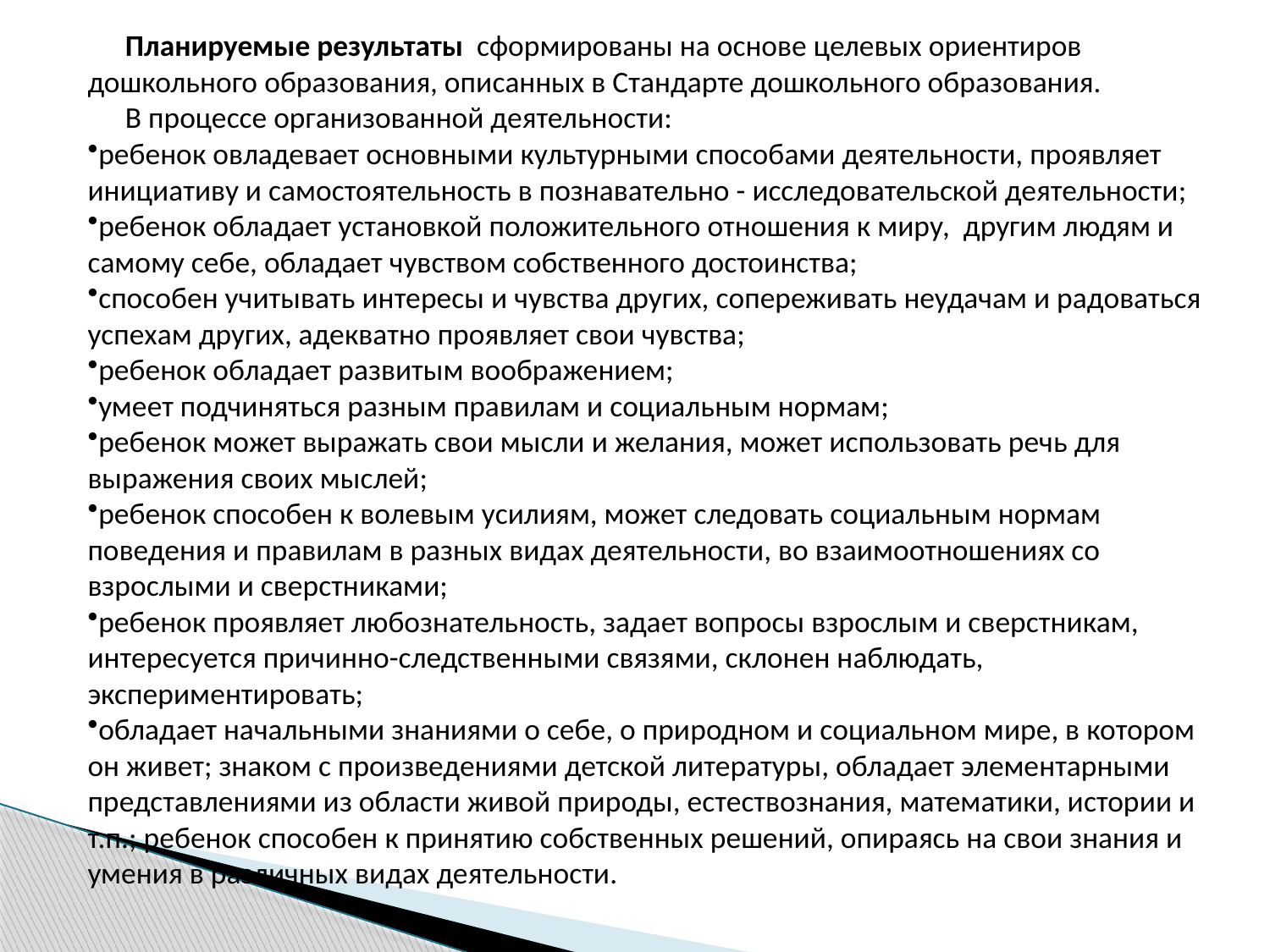

Планируемые результаты  сформированы на основе целевых ориентиров дошкольного образования, описанных в Стандарте дошкольного образования.
В процессе организованной деятельности:
ребенок овладевает основными культурными способами деятельности, проявляет инициативу и самостоятельность в познавательно - исследовательской деятельности;
ребенок обладает установкой положительного отношения к миру,  другим людям и самому себе, обладает чувством собственного достоинства;
способен учитывать интересы и чувства других, сопереживать неудачам и радоваться успехам других, адекватно проявляет свои чувства;
ребенок обладает развитым воображением;
умеет подчиняться разным правилам и социальным нормам;
ребенок может выражать свои мысли и желания, может использовать речь для выражения своих мыслей;
ребенок способен к волевым усилиям, может следовать социальным нормам поведения и правилам в разных видах деятельности, во взаимоотношениях со взрослыми и сверстниками;
ребенок проявляет любознательность, задает вопросы взрослым и сверстникам, интересуется причинно-следственными связями, склонен наблюдать, экспериментировать;
обладает начальными знаниями о себе, о природном и социальном мире, в котором он живет; знаком с произведениями детской литературы, обладает элементарными представлениями из области живой природы, естествознания, математики, истории и т.п.; ребенок способен к принятию собственных решений, опираясь на свои знания и умения в различных видах деятельности.